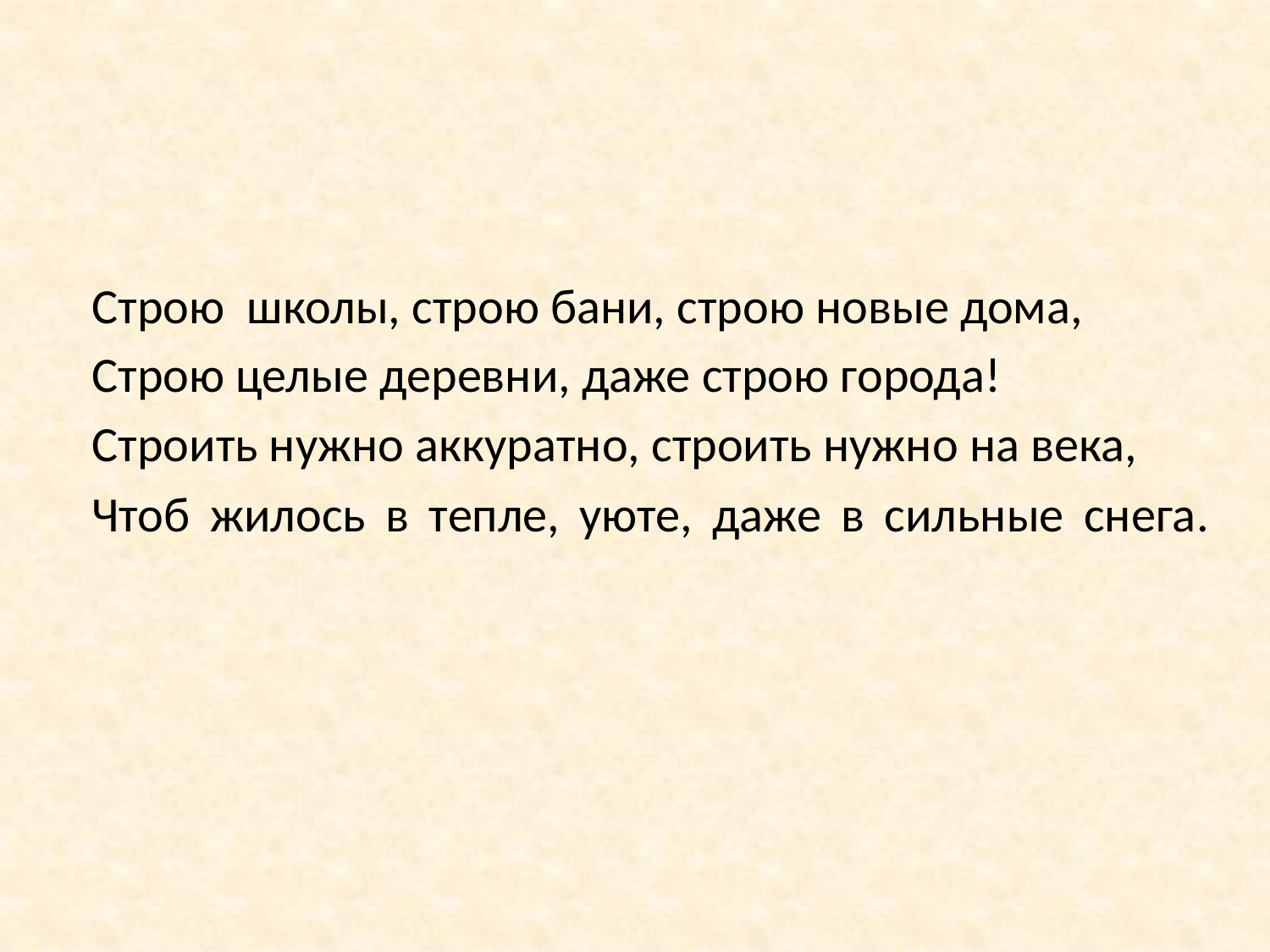

#
Строю  школы, строю бани, строю новые дома,
Строю целые деревни, даже строю города!
Строить нужно аккуратно, строить нужно на века,
Чтоб жилось в тепле, уюте, даже в сильные снега.